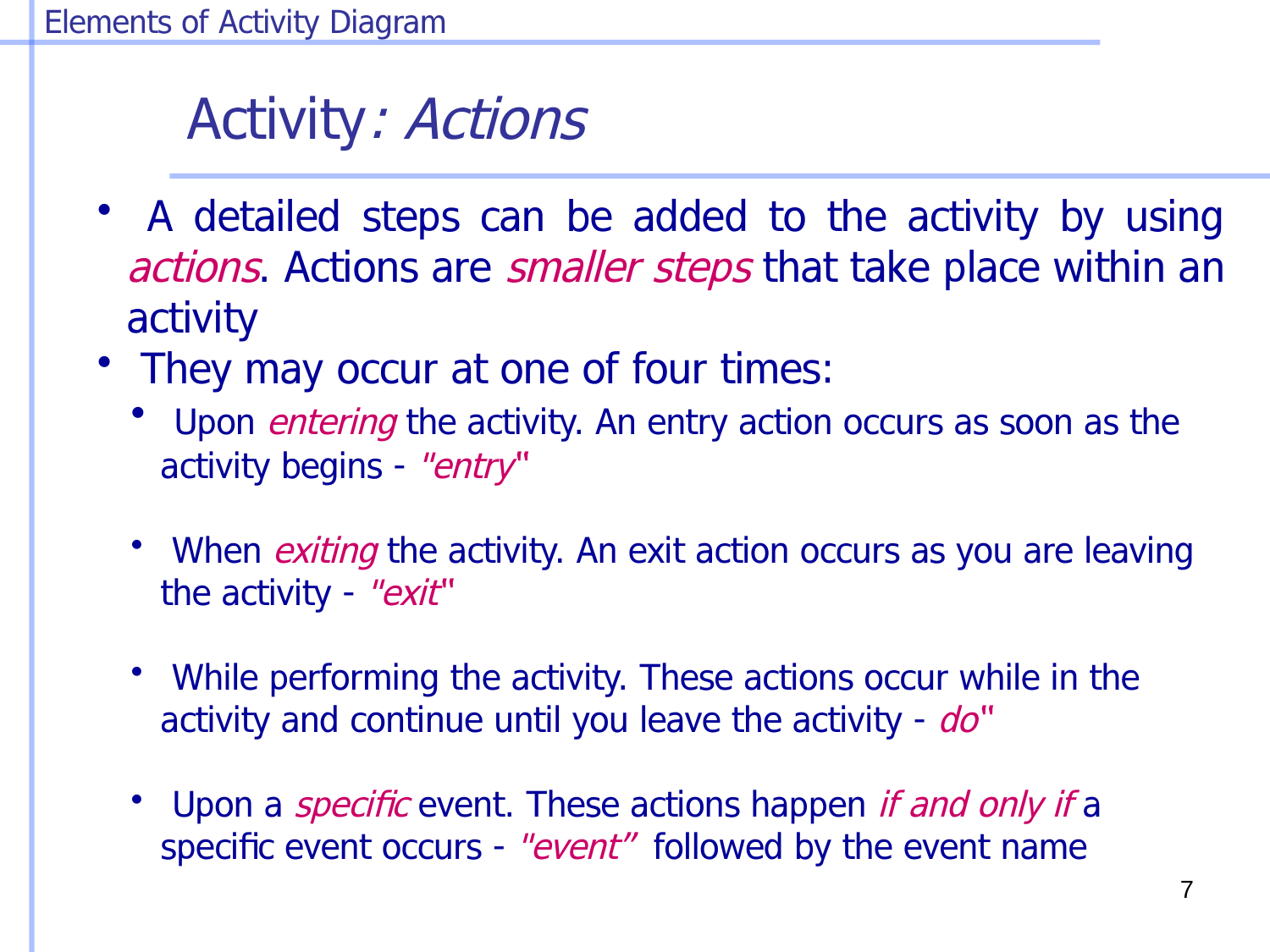

Elements of Activity Diagram

Activity: Actions

 A detailed steps can be added to the activity by using actions. Actions are smaller steps that take place within an activity
 They may occur at one of four times:
 Upon entering the activity. An entry action occurs as soon as the activity begins - "entry“

 When exiting the activity. An exit action occurs as you are leaving the activity - "exit“

 While performing the activity. These actions occur while in the activity and continue until you leave the activity - do“

 Upon a specific event. These actions happen if and only if a specific event occurs - "event”  followed by the event name

7